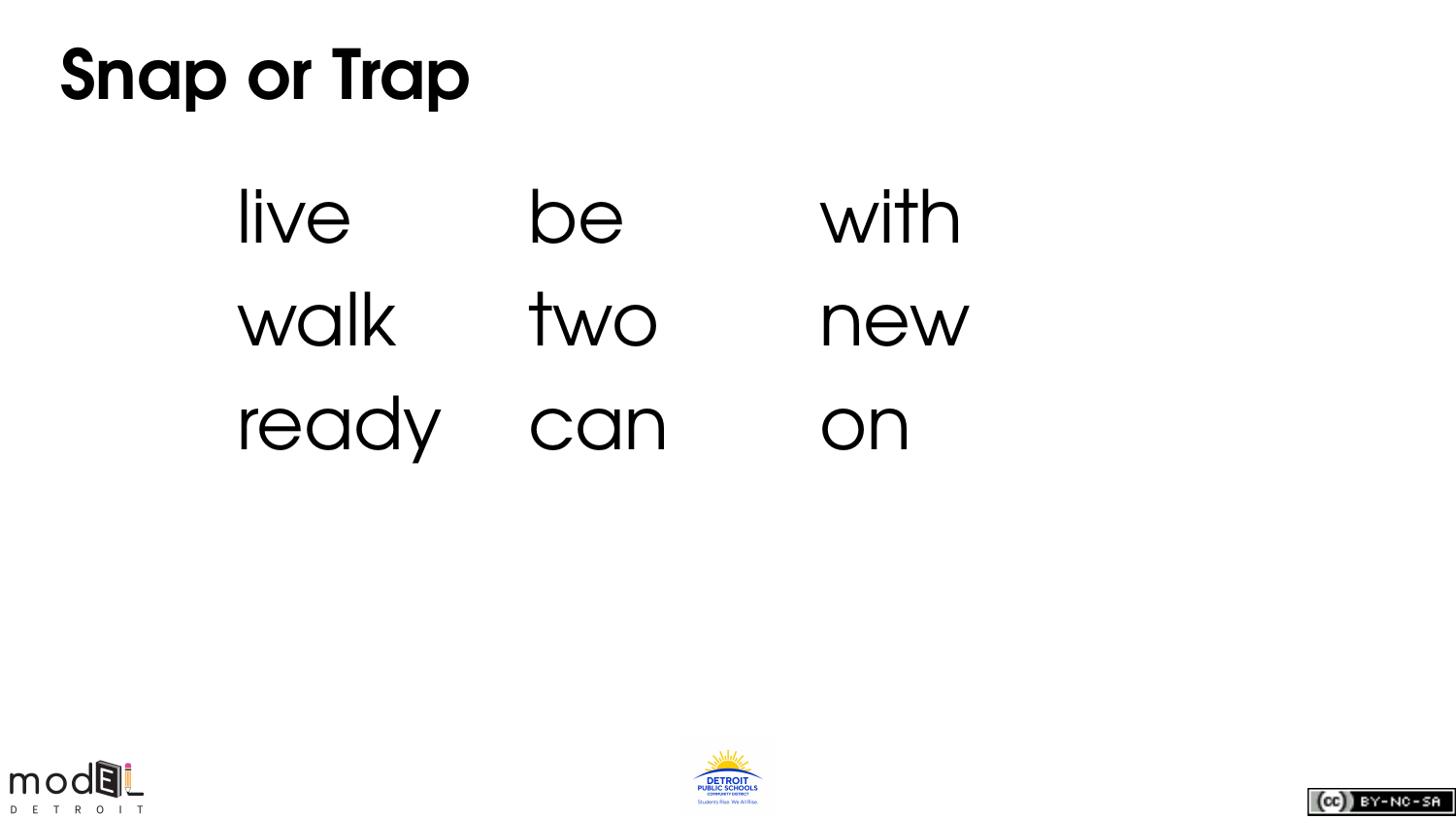

# Snap or Trap
live		be		with
walk	two		new
ready	can		on